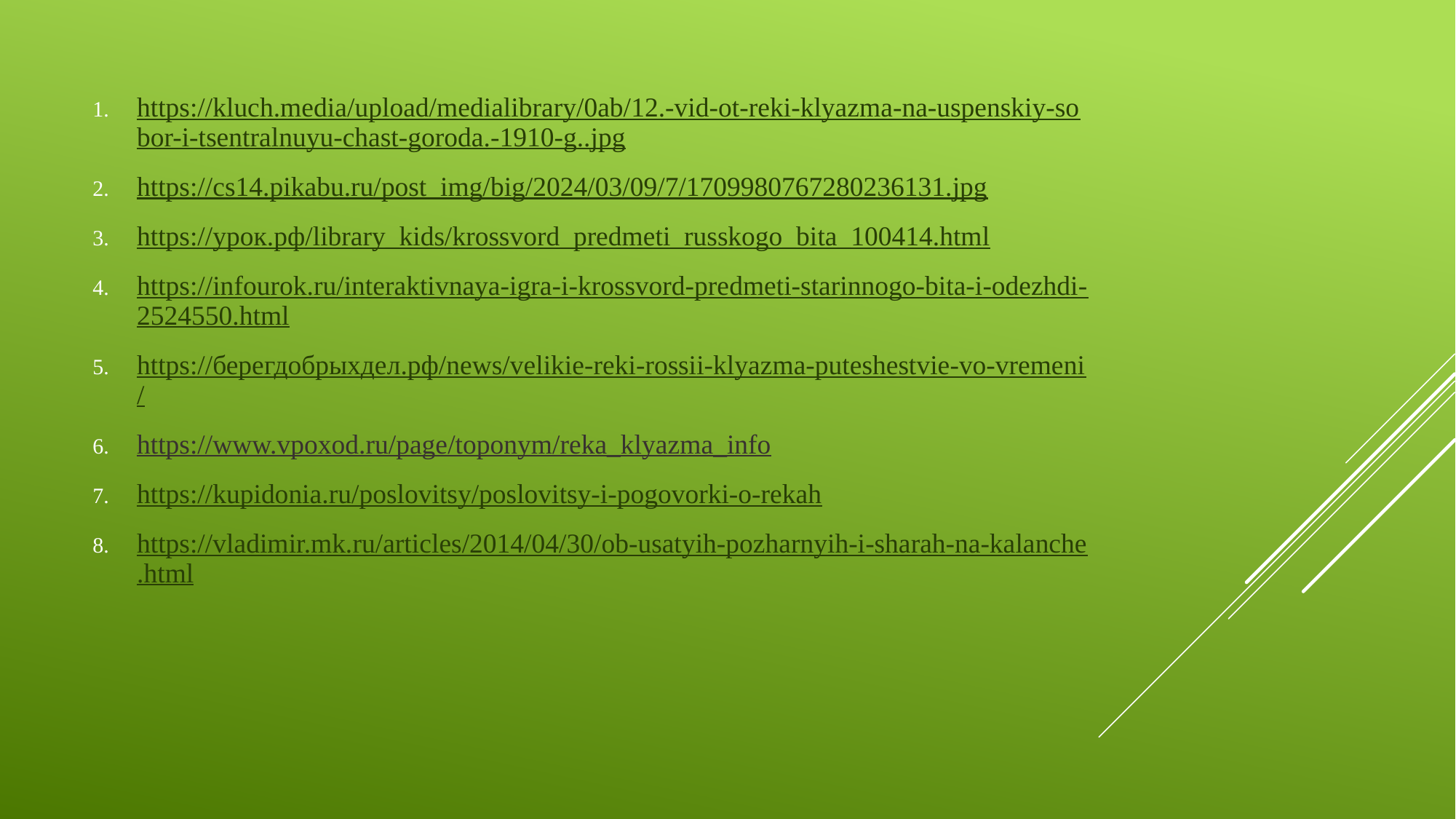

https://kluch.media/upload/medialibrary/0ab/12.-vid-ot-reki-klyazma-na-uspenskiy-sobor-i-tsentralnuyu-chast-goroda.-1910-g..jpg
https://cs14.pikabu.ru/post_img/big/2024/03/09/7/1709980767280236131.jpg
https://урок.рф/library_kids/krossvord_predmeti_russkogo_bita_100414.html
https://infourok.ru/interaktivnaya-igra-i-krossvord-predmeti-starinnogo-bita-i-odezhdi-2524550.html
https://берегдобрыхдел.рф/news/velikie-reki-rossii-klyazma-puteshestvie-vo-vremeni/
https://www.vpoxod.ru/page/toponym/reka_klyazma_info
https://kupidonia.ru/poslovitsy/poslovitsy-i-pogovorki-o-rekah
https://vladimir.mk.ru/articles/2014/04/30/ob-usatyih-pozharnyih-i-sharah-na-kalanche.html

#